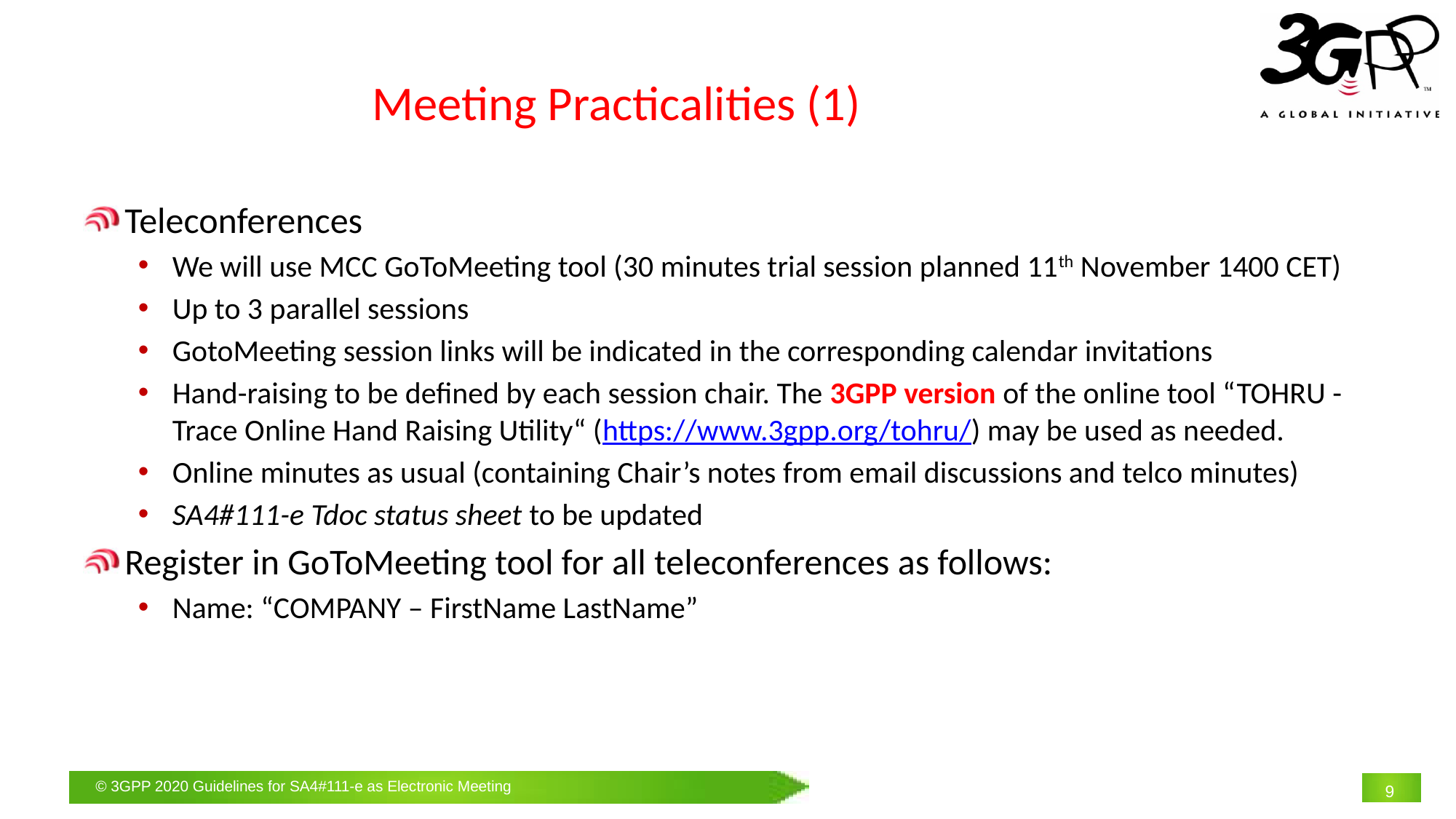

# Meeting Practicalities (1)
Teleconferences
We will use MCC GoToMeeting tool (30 minutes trial session planned 11th November 1400 CET)
Up to 3 parallel sessions
GotoMeeting session links will be indicated in the corresponding calendar invitations
Hand-raising to be defined by each session chair. The 3GPP version of the online tool “TOHRU - Trace Online Hand Raising Utility“ (https://www.3gpp.org/tohru/) may be used as needed.
Online minutes as usual (containing Chair’s notes from email discussions and telco minutes)
SA4#111-e Tdoc status sheet to be updated
Register in GoToMeeting tool for all teleconferences as follows:
Name: “COMPANY – FirstName LastName”

9